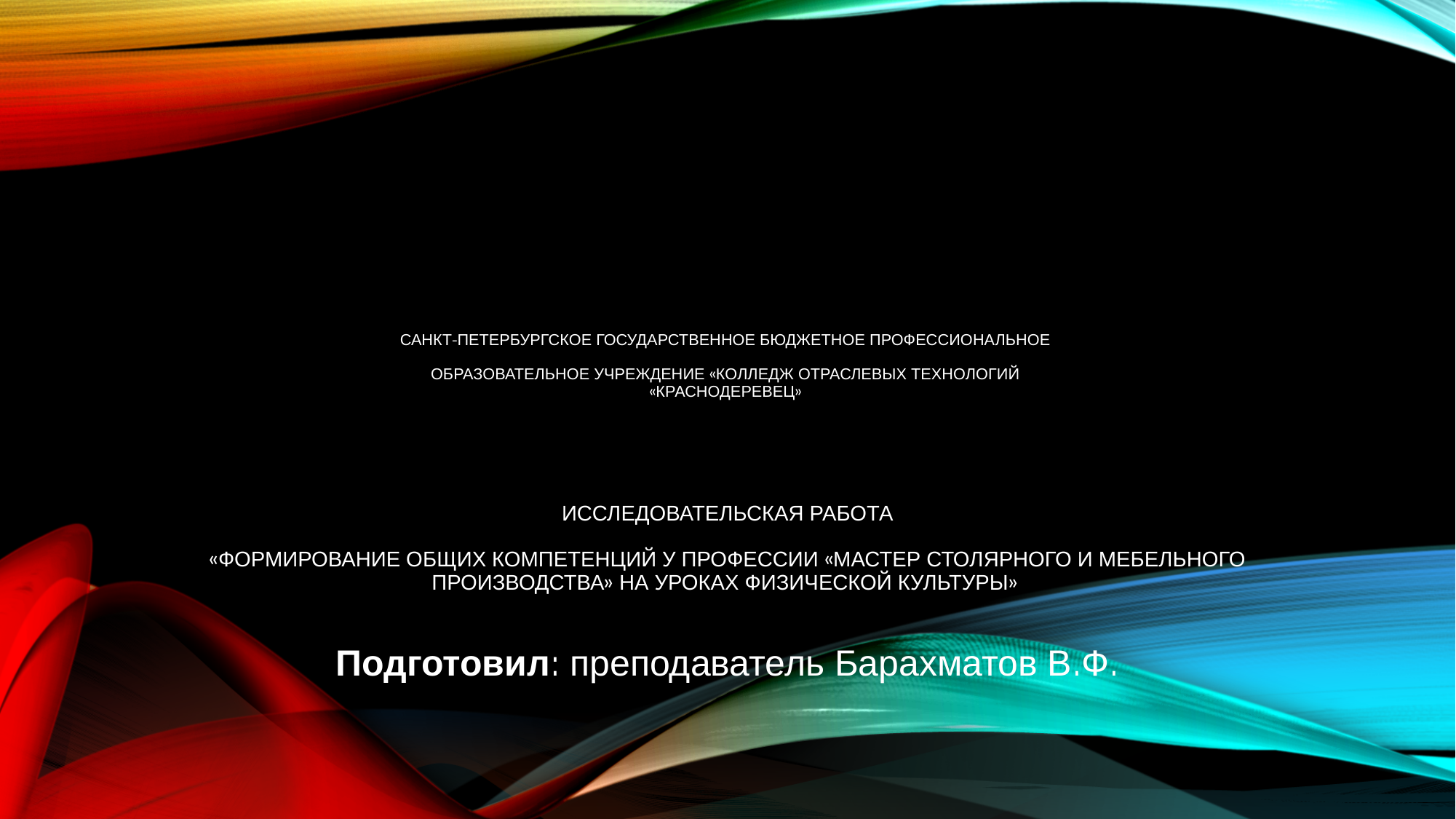

# Санкт-Петербургское государственное бюджетное профессиональное образовательное учреждение «Колледж отраслевых технологий «Краснодеревец»   ИССЛЕДОВАТЕЛЬСКАЯ РАБОТА   «Формирование общих компетенций у профессии «Мастер столярного и мебельного производства» на уроках физической культуры»
Подготовил: преподаватель Барахматов В.Ф.